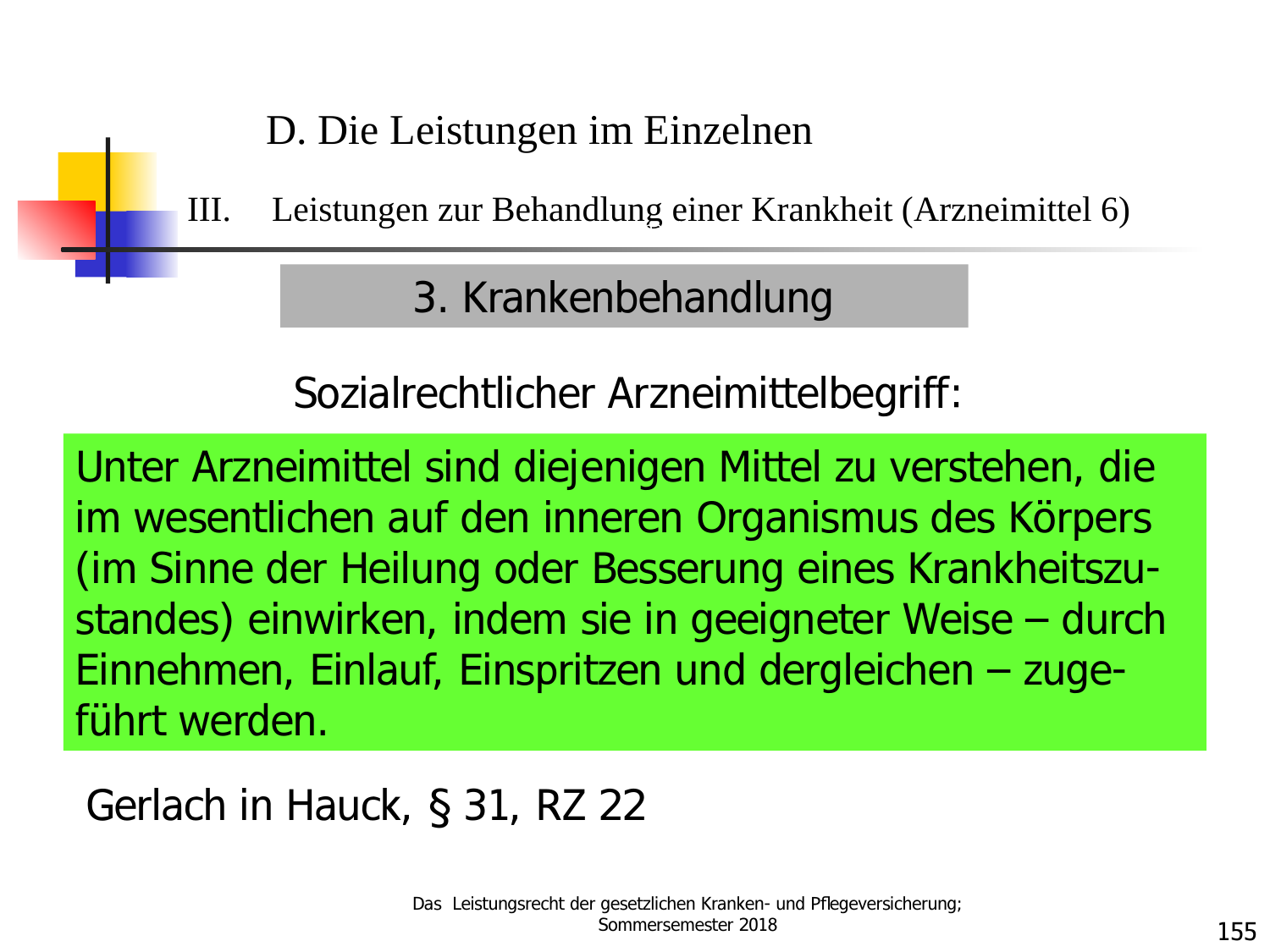

Krankenbehandlung 6 (Arzneimittel)
D. Die Leistungen im Einzelnen

Leistungen zur Behandlung einer Krankheit (Arzneimittel 6)
3. Krankenbehandlung
Sozialrechtlicher Arzneimittelbegriff:
Unter Arzneimittel sind diejenigen Mittel zu verstehen, die im wesentlichen auf den inneren Organismus des Körpers (im Sinne der Heilung oder Besserung eines Krankheitszu-standes) einwirken, indem sie in geeigneter Weise – durch Einnehmen, Einlauf, Einspritzen und dergleichen – zuge-führt werden.
Krankheit
Gerlach in Hauck, § 31, RZ 22
Das  Leistungsrecht der gesetzlichen Kranken- und Pflegeversicherung; Sommersemester 2018
155